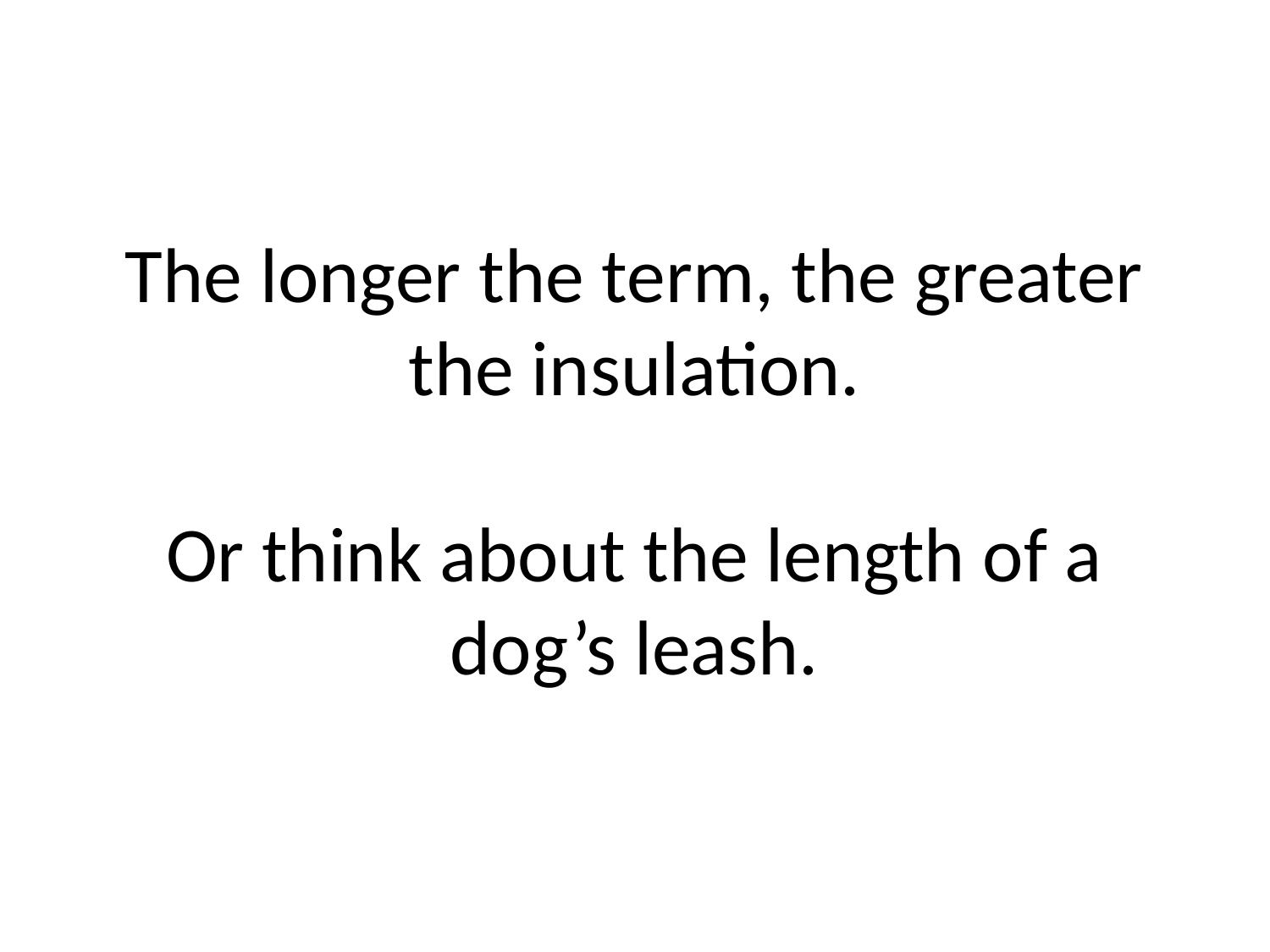

# The longer the term, the greater the insulation. Or think about the length of a dog’s leash.